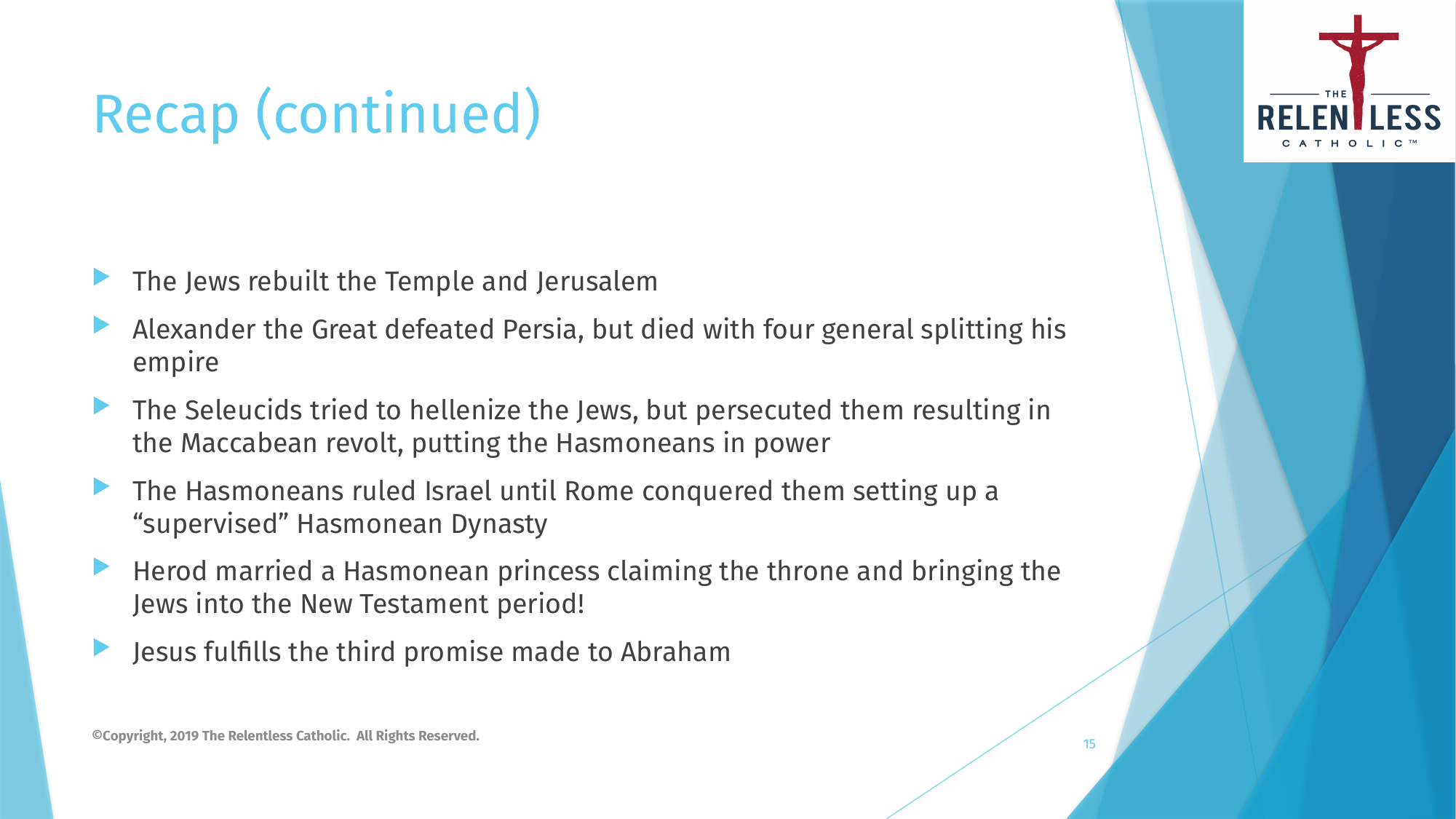

# Recap (continued)
The Jews rebuilt the Temple and Jerusalem
Alexander the Great defeated Persia, but died with four general splitting his empire
The Seleucids tried to hellenize the Jews, but persecuted them resulting in the Maccabean revolt, putting the Hasmoneans in power
The Hasmoneans ruled Israel until Rome conquered them setting up a “supervised” Hasmonean Dynasty
Herod married a Hasmonean princess claiming the throne and bringing the Jews into the New Testament period!
Jesus fulfills the third promise made to Abraham
©Copyright, 2019 The Relentless Catholic.  All Rights Reserved.

15